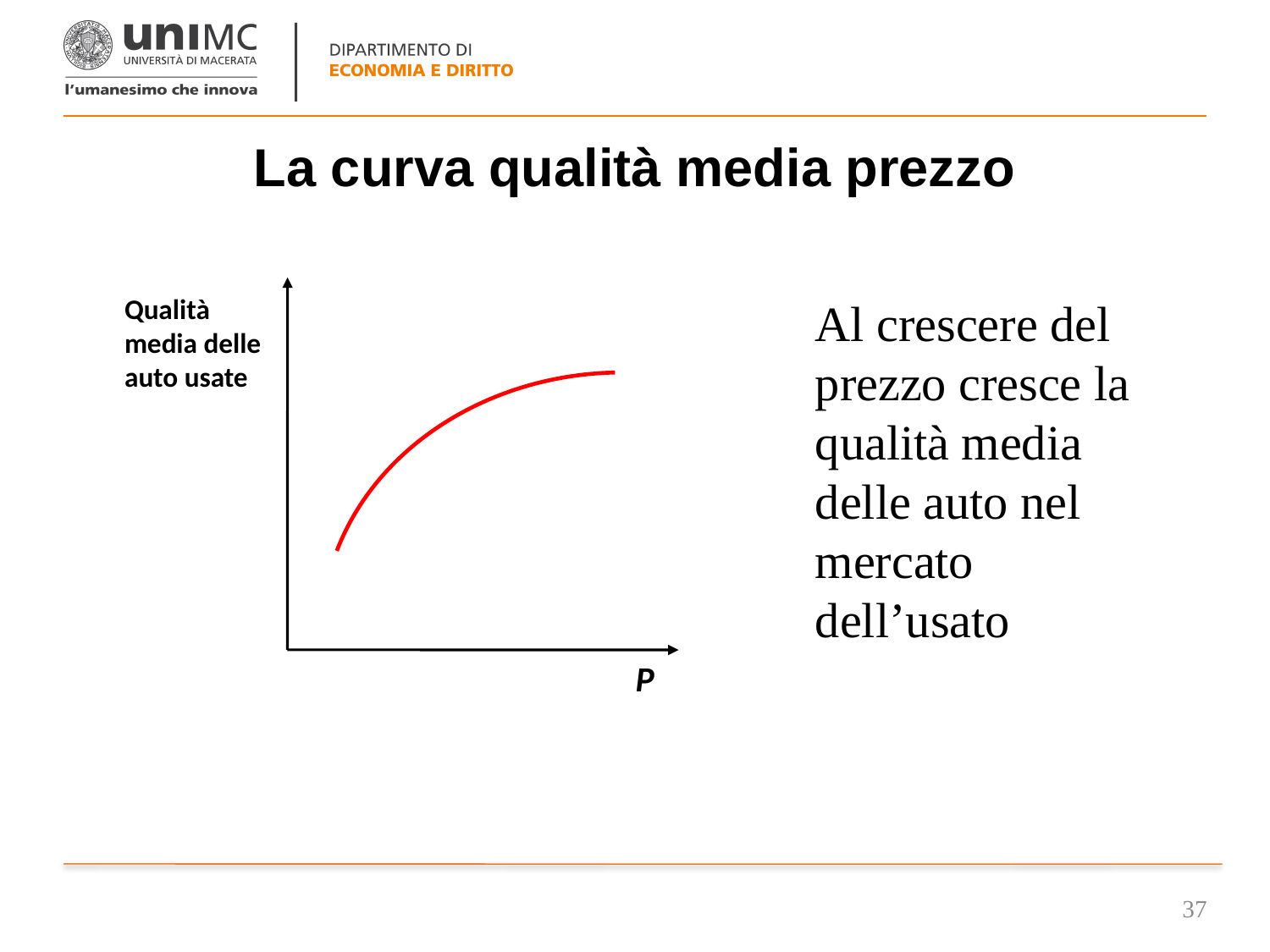

# La curva qualità media prezzo
Qualità media delle auto usate

P
Al crescere del prezzo cresce la qualità media delle auto nel mercato dell’usato
37